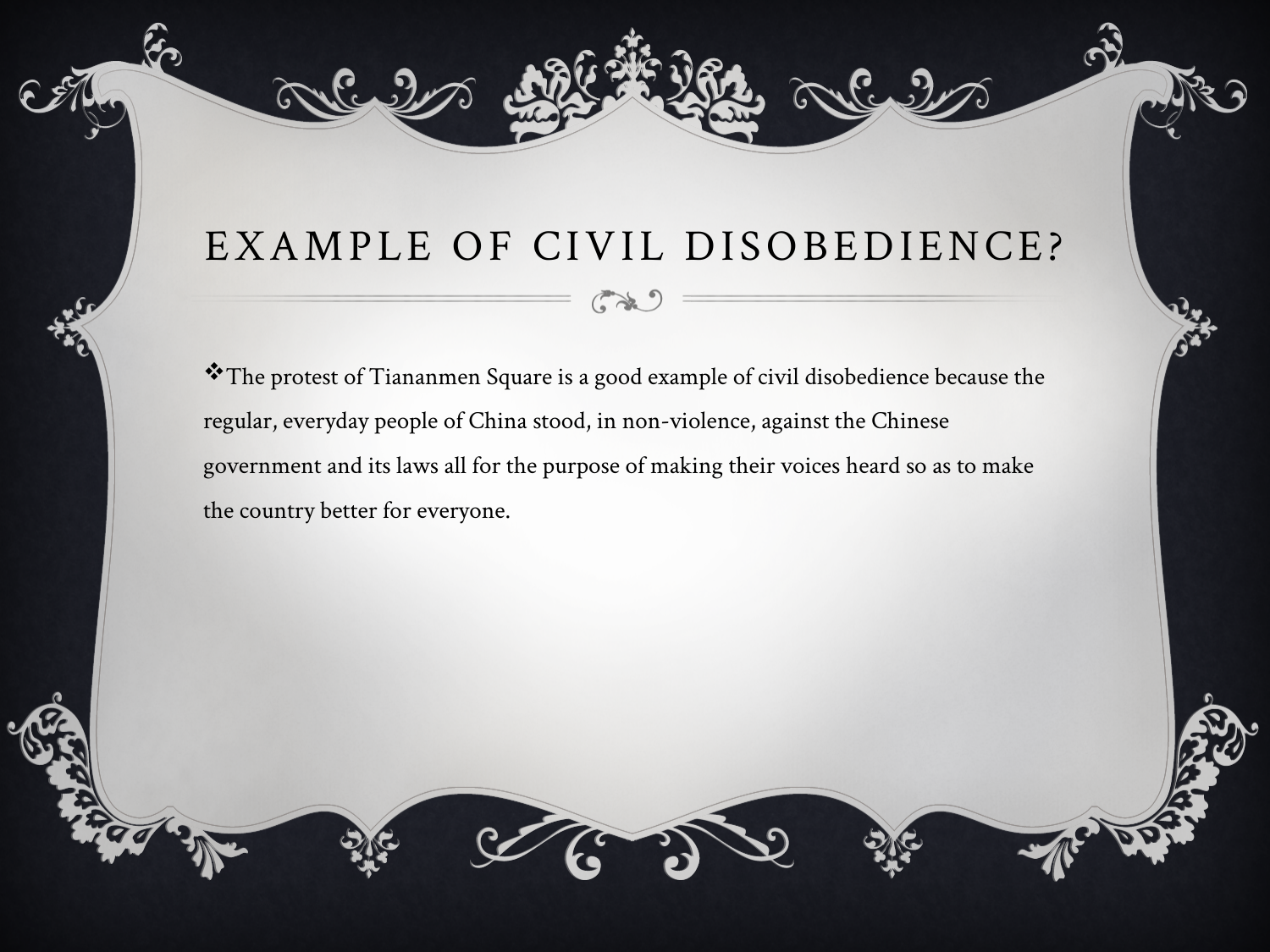

# Example Of Civil Disobedience?
The protest of Tiananmen Square is a good example of civil disobedience because the regular, everyday people of China stood, in non-violence, against the Chinese government and its laws all for the purpose of making their voices heard so as to make the country better for everyone.